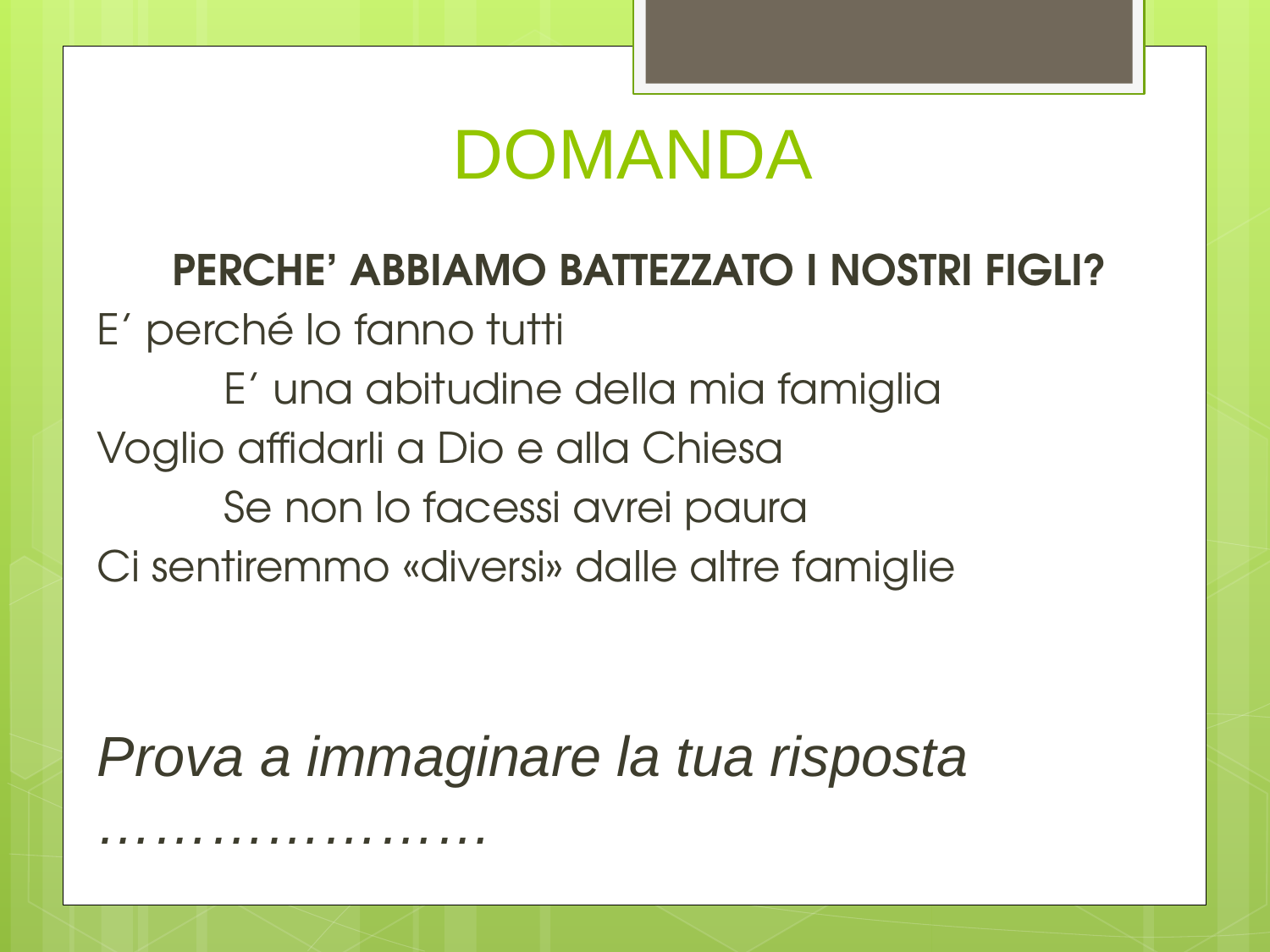

# DOMANDA
PERCHE’ ABBIAMO BATTEZZATO I NOSTRI FIGLI?
E’ perché lo fanno tutti
	E’ una abitudine della mia famiglia
Voglio affidarli a Dio e alla Chiesa
	Se non lo facessi avrei paura
Ci sentiremmo «diversi» dalle altre famiglie

Prova a immaginare la tua risposta …………………